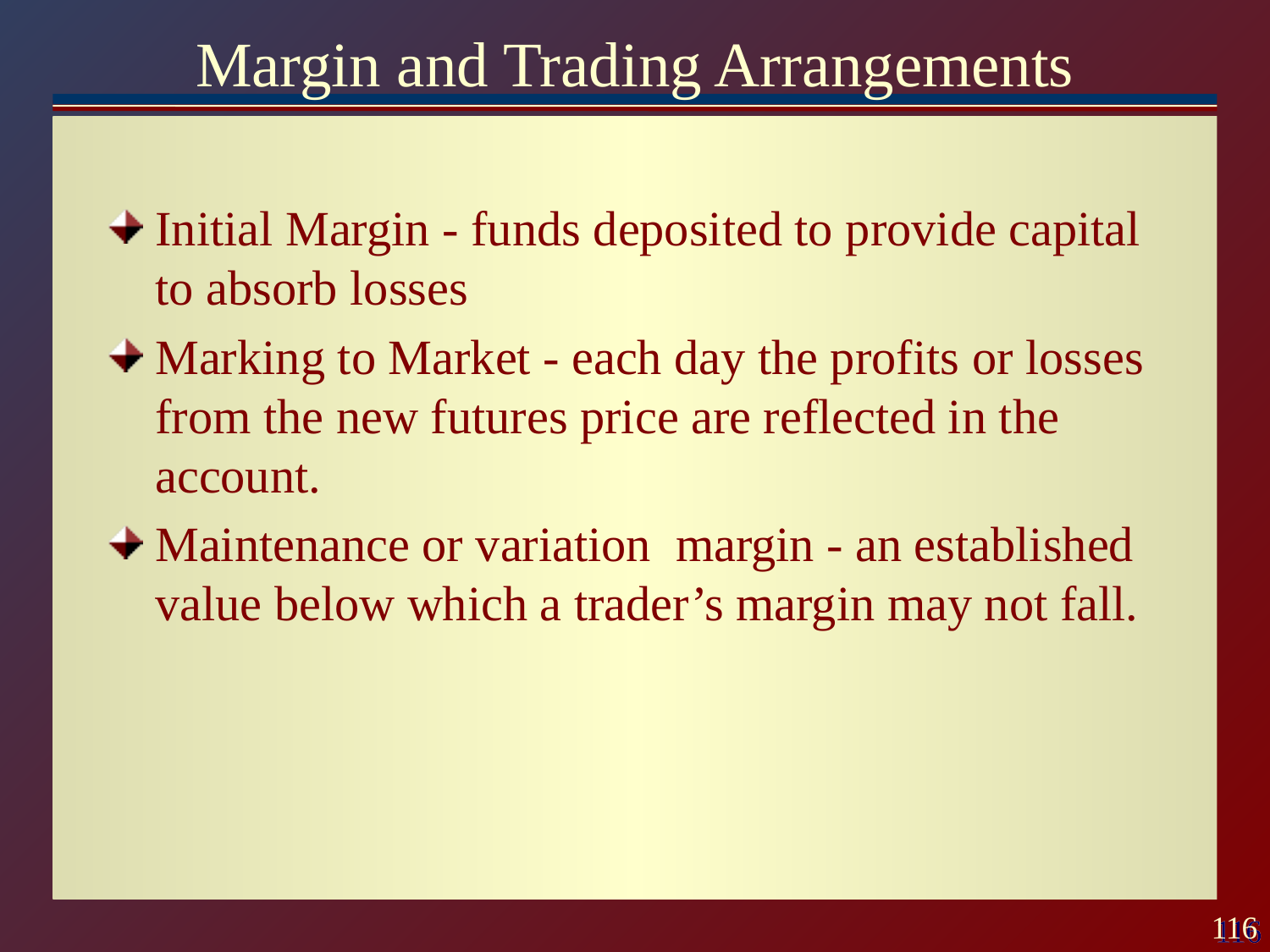

# Margin and Trading Arrangements
Initial Margin - funds deposited to provide capital to absorb losses
Marking to Market - each day the profits or losses from the new futures price are reflected in the account.
Maintenance or variation  margin - an established value below which a trader’s margin may not fall.